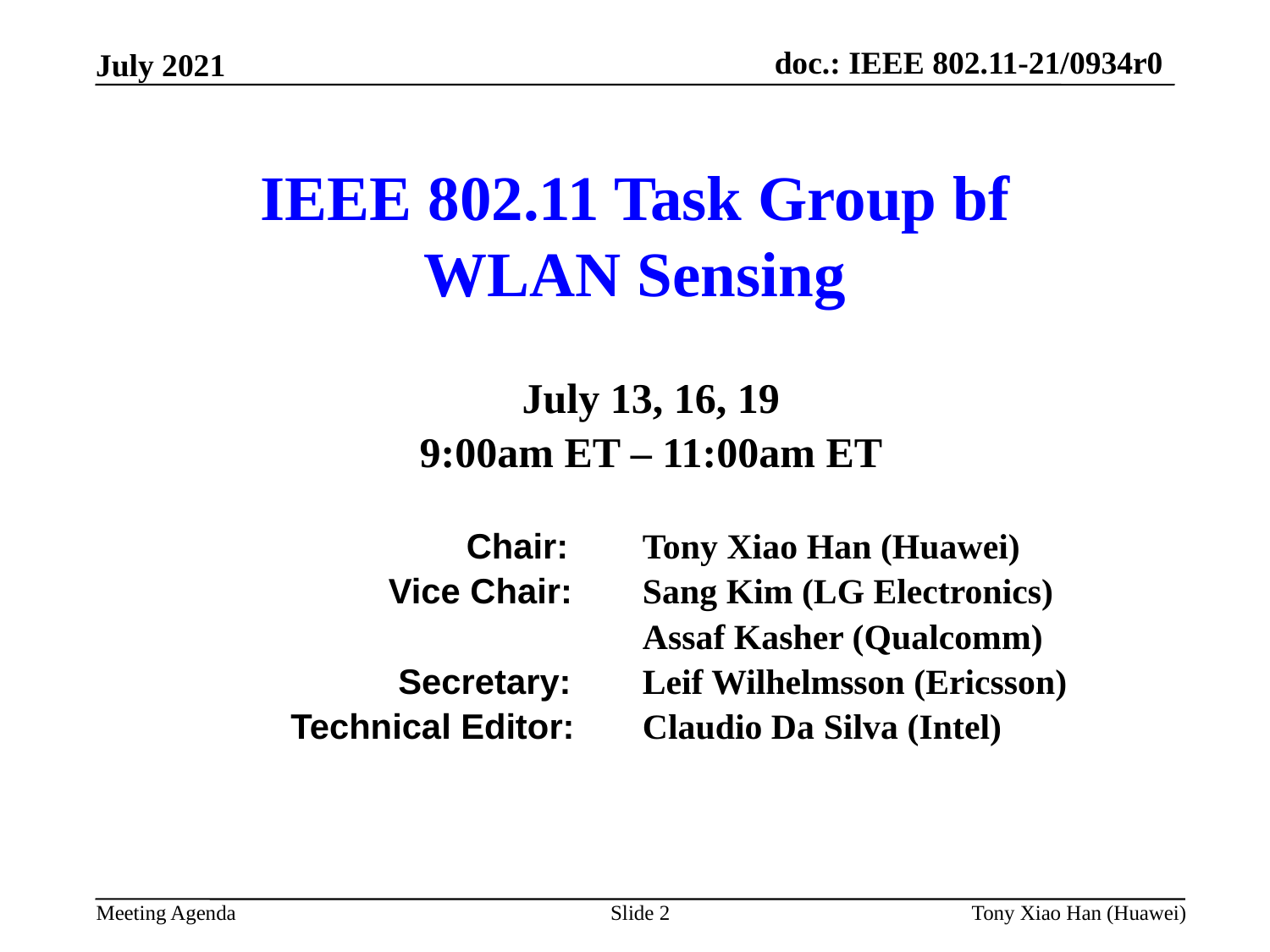

# IEEE 802.11 Task Group bf WLAN Sensing
July 13, 16, 19
9:00am ET – 11:00am ET

		   	        Chair:	Tony Xiao Han (Huawei)
			Vice Chair: 	Sang Kim (LG Electronics)
 					Assaf Kasher (Qualcomm)
			 Secretary: 	Leif Wilhelmsson (Ericsson)
		   Technical Editor:	Claudio Da Silva (Intel)
Slide 2
Tony Xiao Han (Huawei)